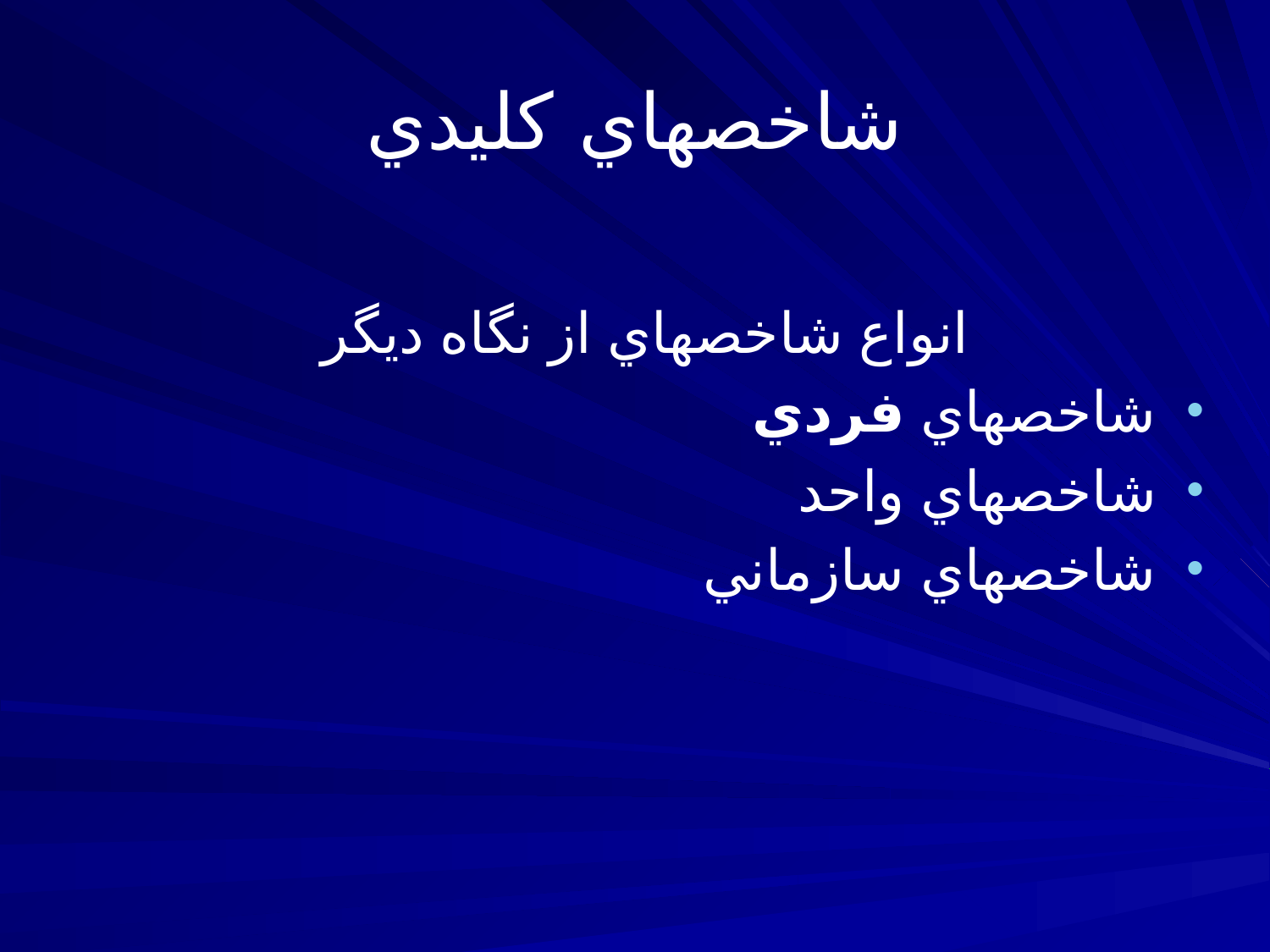

# شاخصهاي کليدي

انواع شاخصهاي از نگاه ديگر
شاخصهاي فردي
شاخصهاي واحد
شاخصهاي سازماني